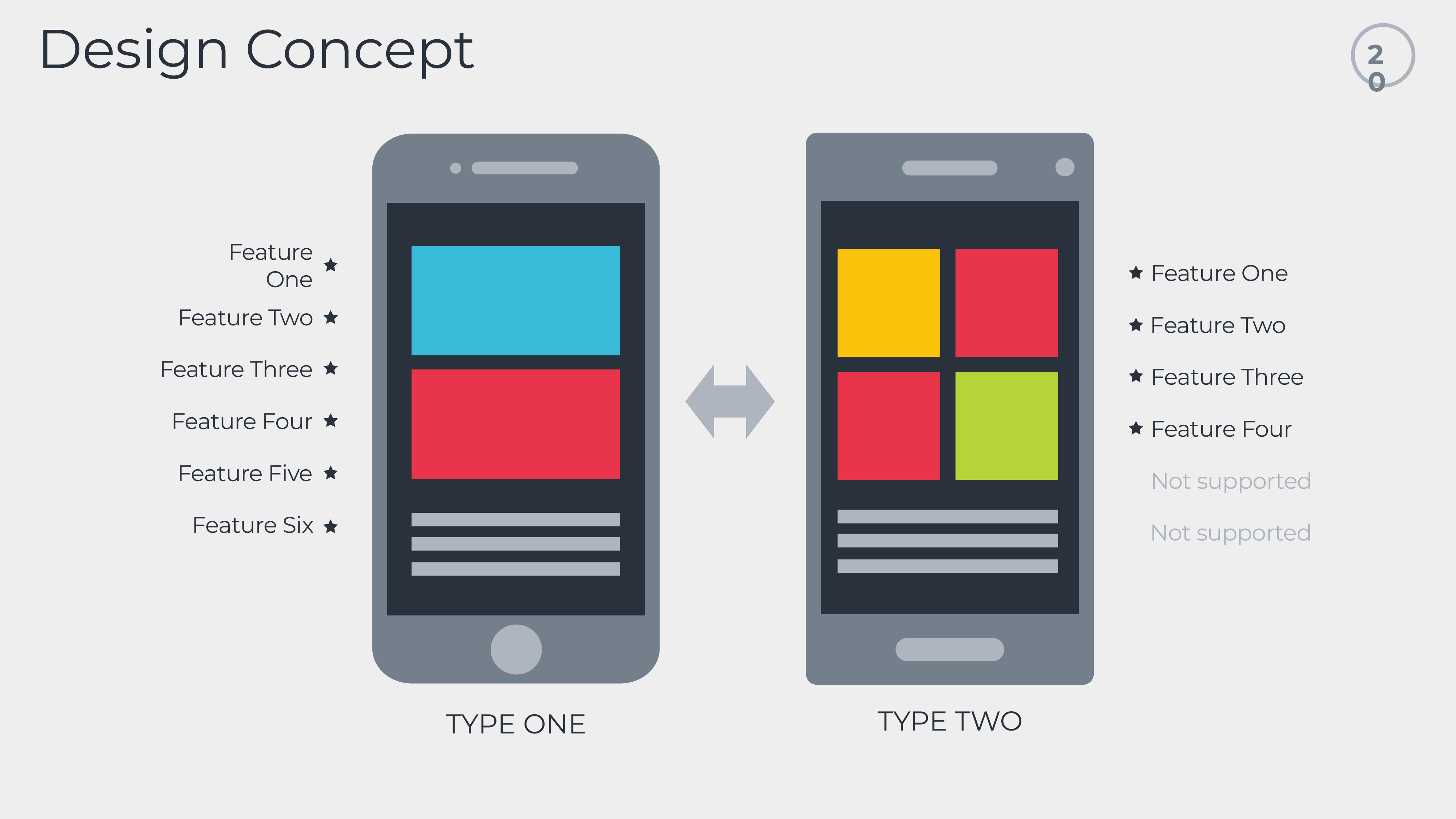

Design Concept
20

Feature One

Feature One

Feature Two
Feature Two

Feature Three
Feature Three

Feature Four
Feature Four

Feature Five
Not supported

Feature Six

Not supported

type two
type one